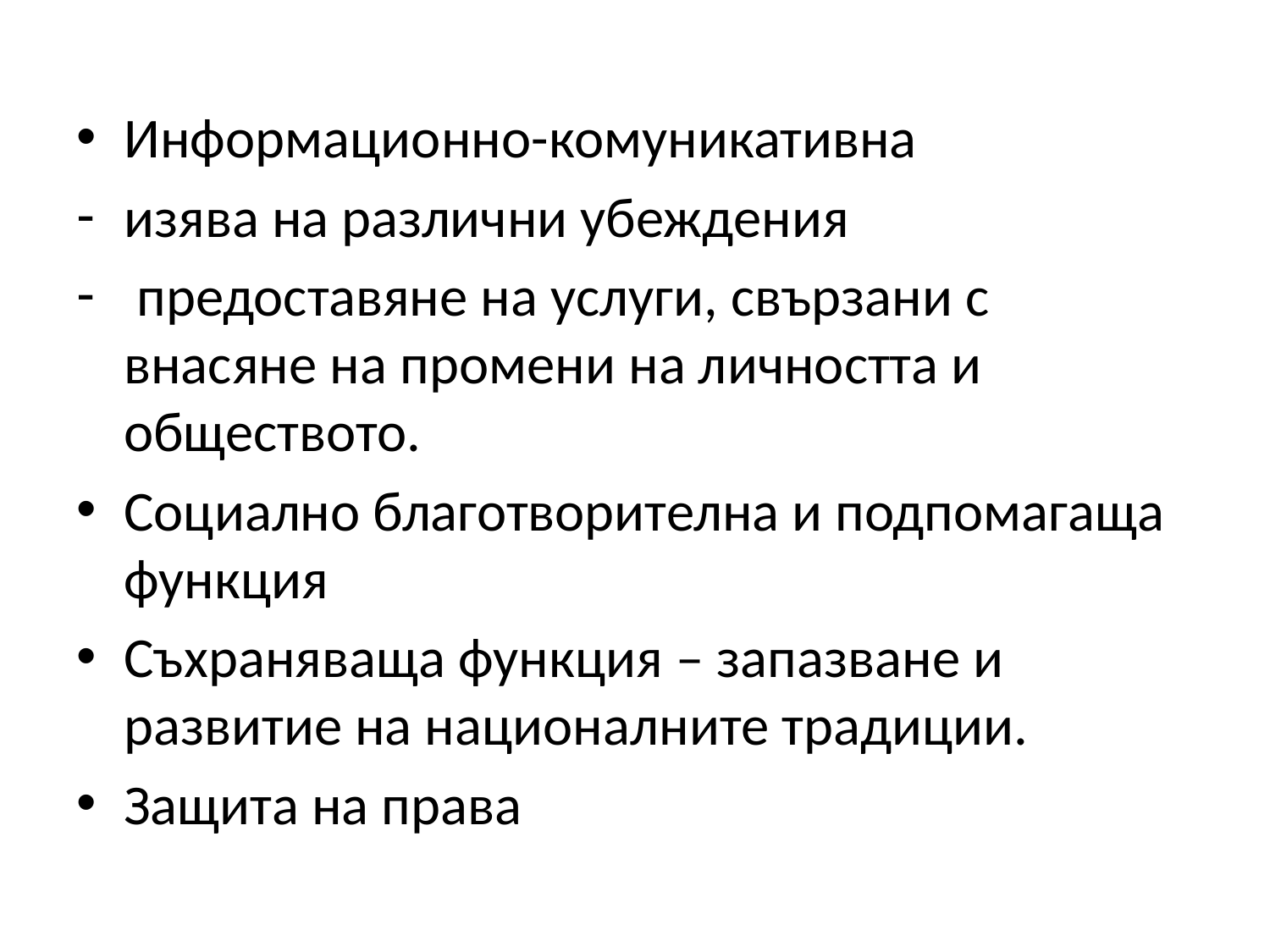

Информационно-комуникативна
изява на различни убеждения
 предоставяне на услуги, свързани с внасяне на промени на личността и обществото.
Социално благотворителна и подпомагаща функция
Съхраняваща функция – запазване и развитие на националните традиции.
Защита на права